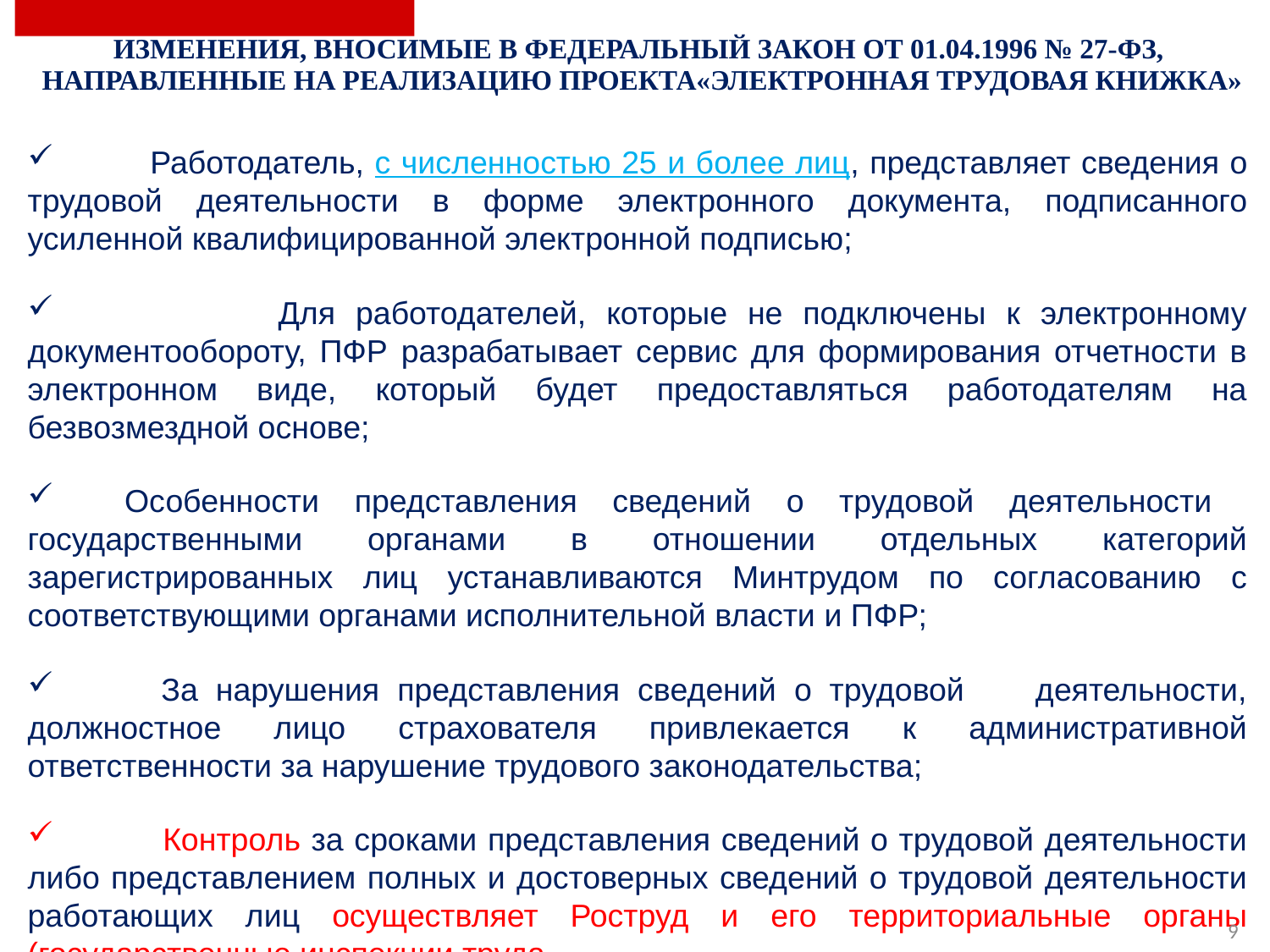

| ИЗМЕНЕНИЯ, ВНОСИМЫЕ В ФЕДЕРАЛЬНЫЙ ЗАКОН ОТ 01.04.1996 № 27-ФЗ, НАПРАВЛЕННЫЕ НА РЕАЛИЗАЦИЮ ПРОЕКТА«ЭЛЕКТРОННАЯ ТРУДОВАЯ КНИЖКА» |
| --- |
         Работодатель, с численностью 25 и более лиц, представляет сведения о трудовой деятельности в форме электронного документа, подписанного усиленной квалифицированной электронной подписью;

           Для работодателей, которые не подключены к электронному документообороту, ПФР разрабатывает сервис для формирования отчетности в электронном виде, который будет предоставляться работодателям на безвозмездной основе;

  Особенности представления сведений о трудовой деятельности  государственными органами в отношении отдельных категорий зарегистрированных лиц устанавливаются Минтрудом по согласованию с соответствующими органами исполнительной власти и ПФР;

      За нарушения представления сведений о трудовой    деятельности, должностное лицо страхователя привлекается к административной ответственности за нарушение трудового законодательства;

          Контроль за сроками представления сведений о трудовой деятельности либо представлением полных и достоверных сведений о трудовой деятельности работающих лиц осуществляет Роструд и его территориальные органы (государственные инспекции труда.

9